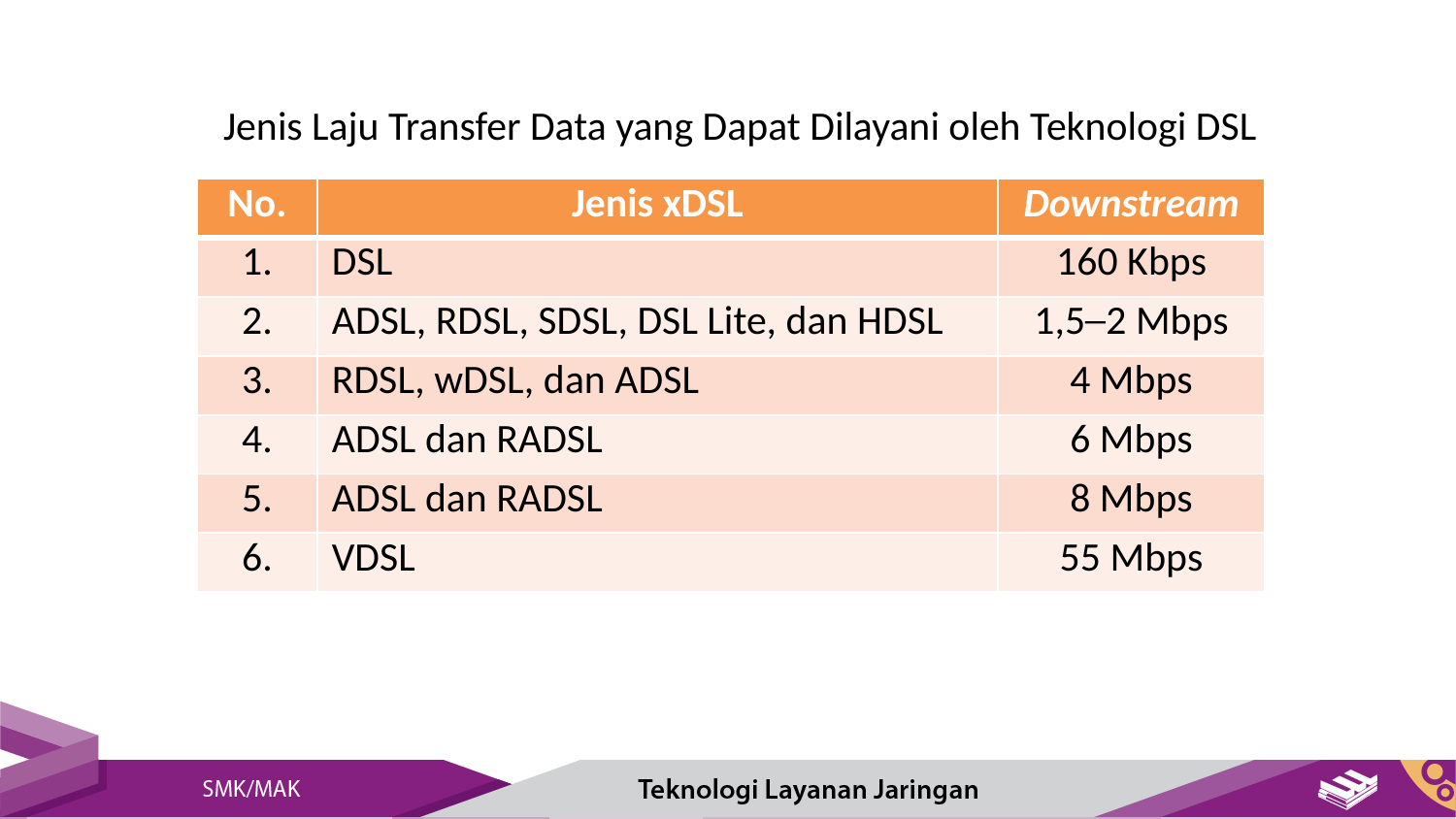

Jenis Laju Transfer Data yang Dapat Dilayani oleh Teknologi DSL
| No. | Jenis xDSL | Downstream |
| --- | --- | --- |
| 1. | DSL | 160 Kbps |
| 2. | ADSL, RDSL, SDSL, DSL Lite, dan HDSL | 1,5─2 Mbps |
| 3. | RDSL, wDSL, dan ADSL | 4 Mbps |
| 4. | ADSL dan RADSL | 6 Mbps |
| 5. | ADSL dan RADSL | 8 Mbps |
| 6. | VDSL | 55 Mbps |